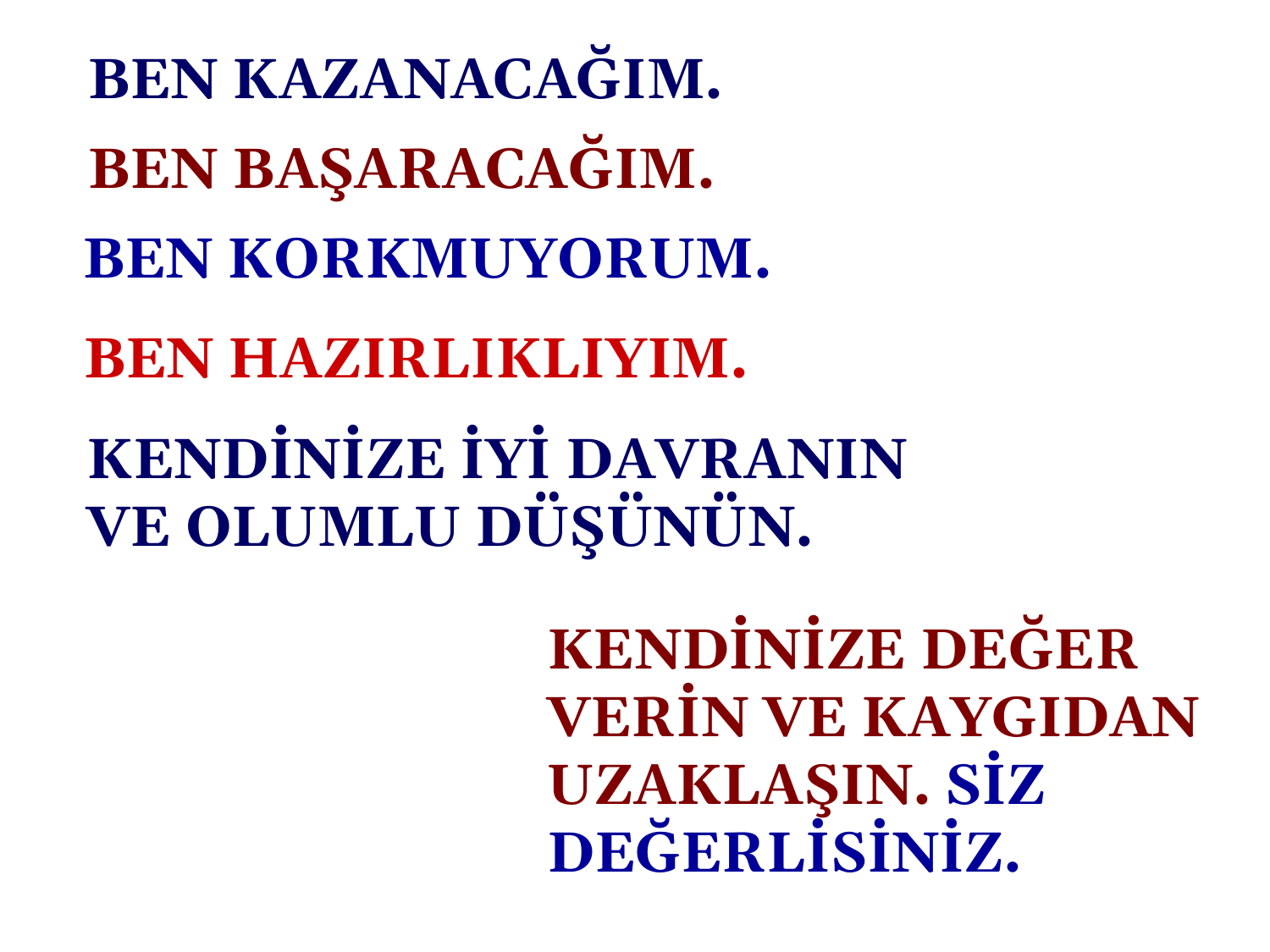

BEN KAZANACAĞIM.
BEN BAŞARACAĞIM.
BEN KORKMUYORUM.
BEN HAZIRLIKLIYIM.
KENDİNİZE İYİ DAVRANIN VE OLUMLU DÜŞÜNÜN.
KENDİNİZE DEĞER VERİN VE KAYGIDAN UZAKLAŞIN. SİZ DEĞERLİSİNİZ.